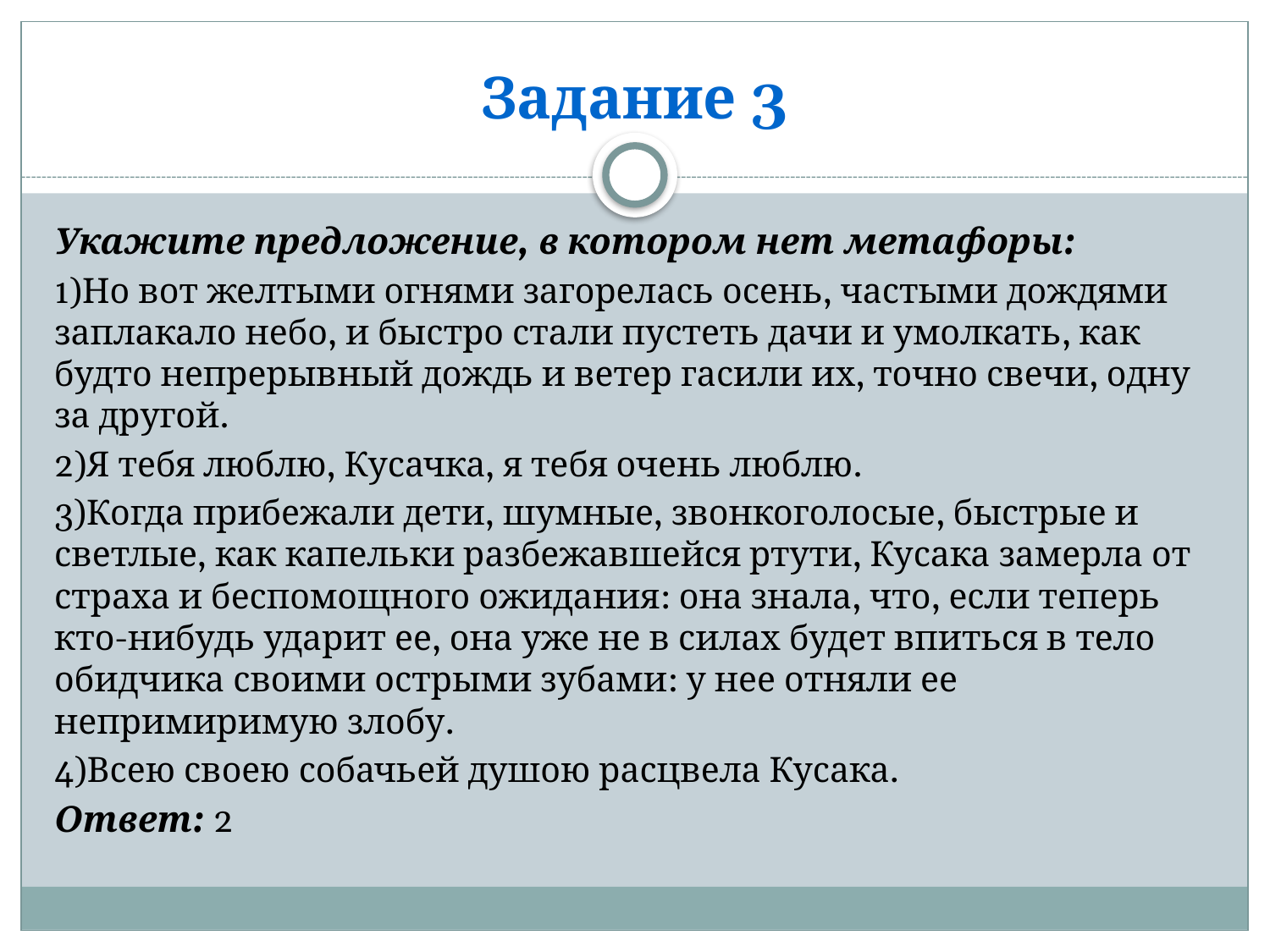

# Задание 3
Укажите предложение, в котором нет метафоры:
1)Но вот желтыми огнями загорелась осень, частыми дождями заплакало небо, и быстро стали пустеть дачи и умолкать, как будто непрерывный дождь и ветер гасили их, точно свечи, одну за другой.
2)Я тебя люблю, Кусачка, я тебя очень люблю.
3)Когда прибежали дети, шумные, звонкоголосые, быстрые и светлые, как капельки разбежавшейся ртути, Кусака замерла от страха и беспомощного ожидания: она знала, что, если теперь кто-нибудь ударит ее, она уже не в силах будет впиться в тело обидчика своими острыми зубами: у нее отняли ее непримиримую злобу.
4)Всею своею собачьей душою расцвела Кусака.
Ответ: 2